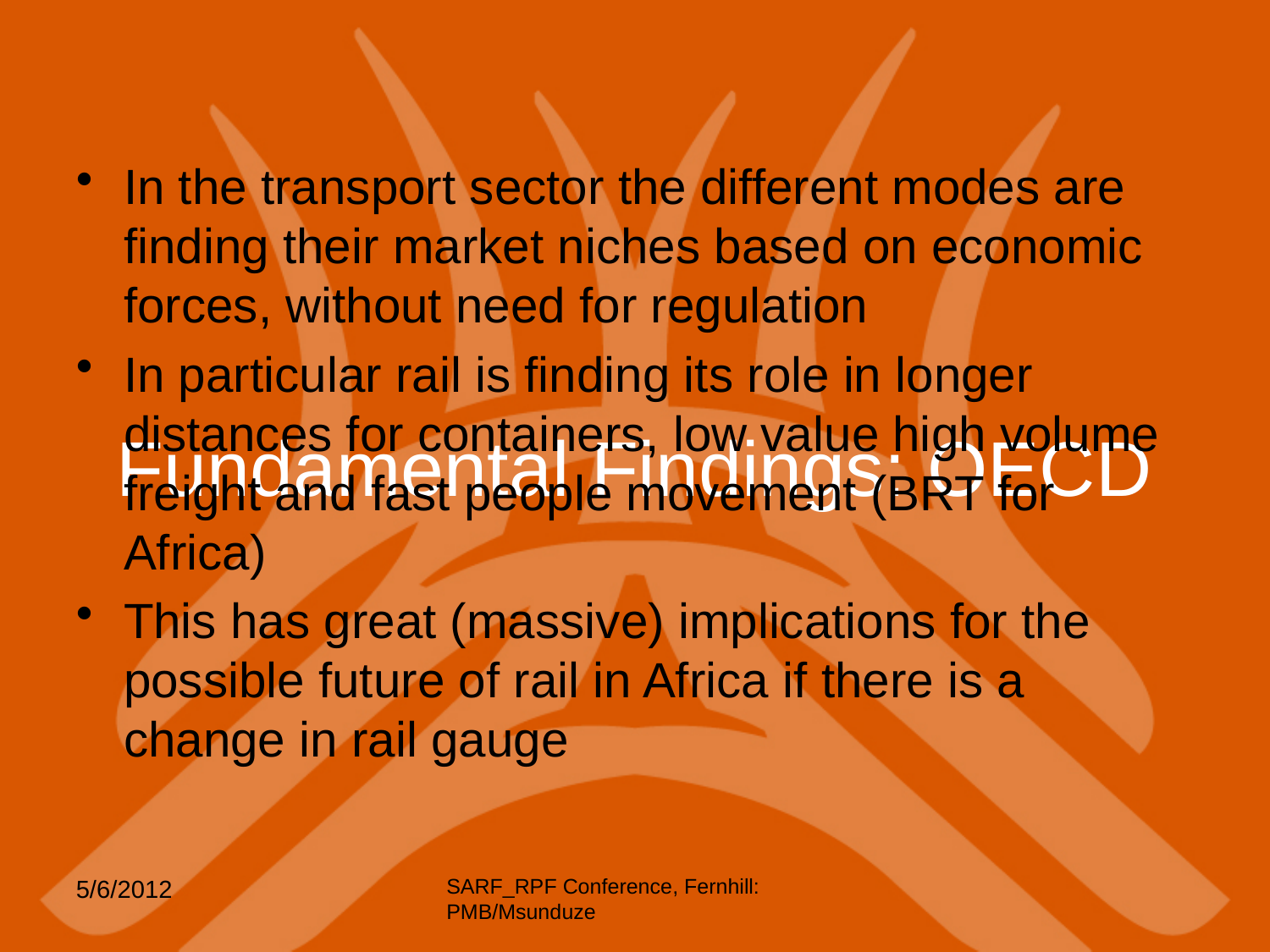

In the transport sector the different modes are finding their market niches based on economic forces, without need for regulation
In particular rail is finding its role in longer distances for containers, low value high volume freight and fast people movement (BRT for Africa)
This has great (massive) implications for the possible future of rail in Africa if there is a change in rail gauge
# Fundamental Findings: OECD
5/6/2012
SARF_RPF Conference, Fernhill: PMB/Msunduze